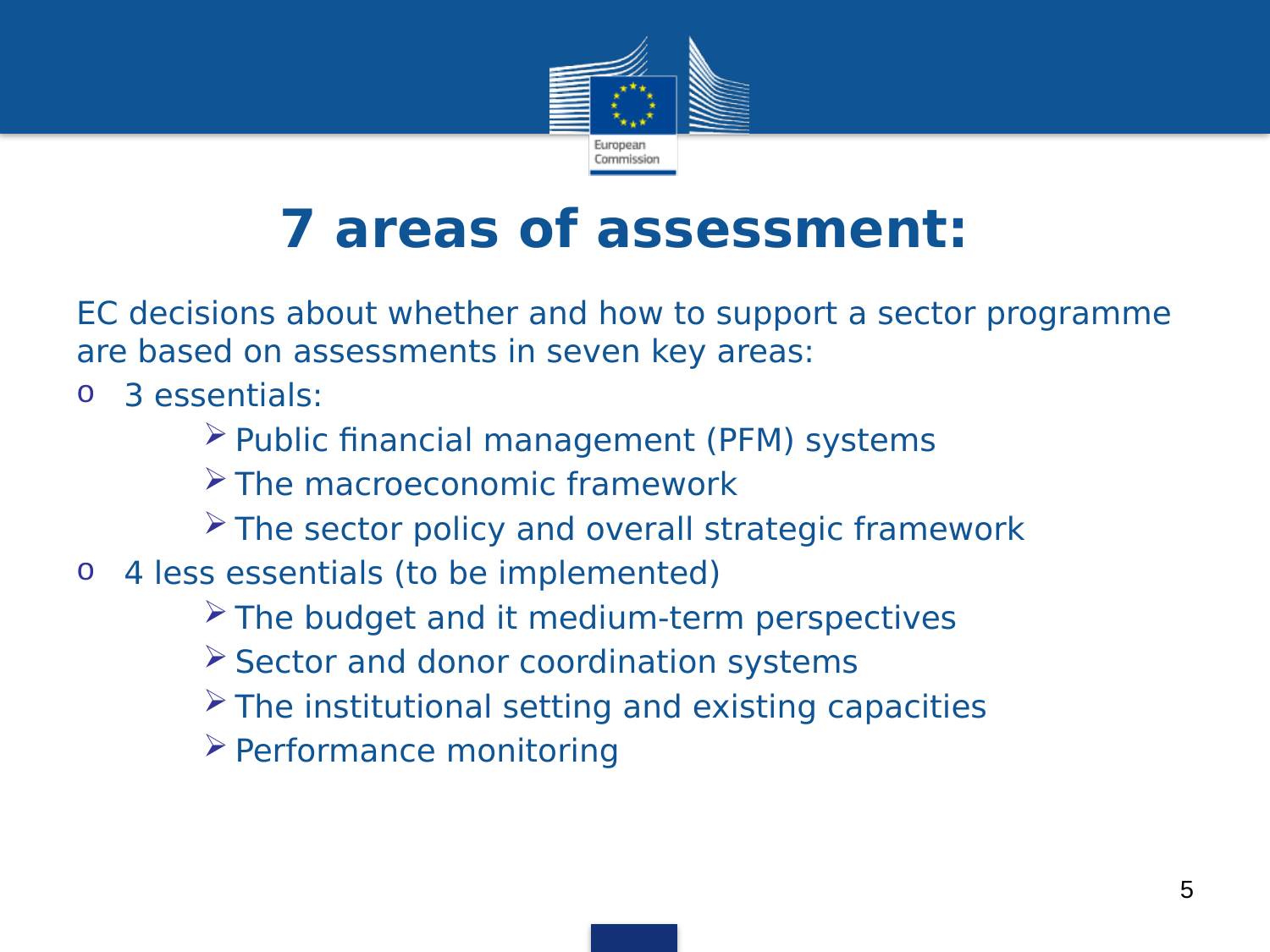

# 7 areas of assessment:
EC decisions about whether and how to support a sector programme are based on assessments in seven key areas:
3 essentials:
Public financial management (PFM) systems
The macroeconomic framework
The sector policy and overall strategic framework
4 less essentials (to be implemented)
The budget and it medium-term perspectives
Sector and donor coordination systems
The institutional setting and existing capacities
Performance monitoring

5